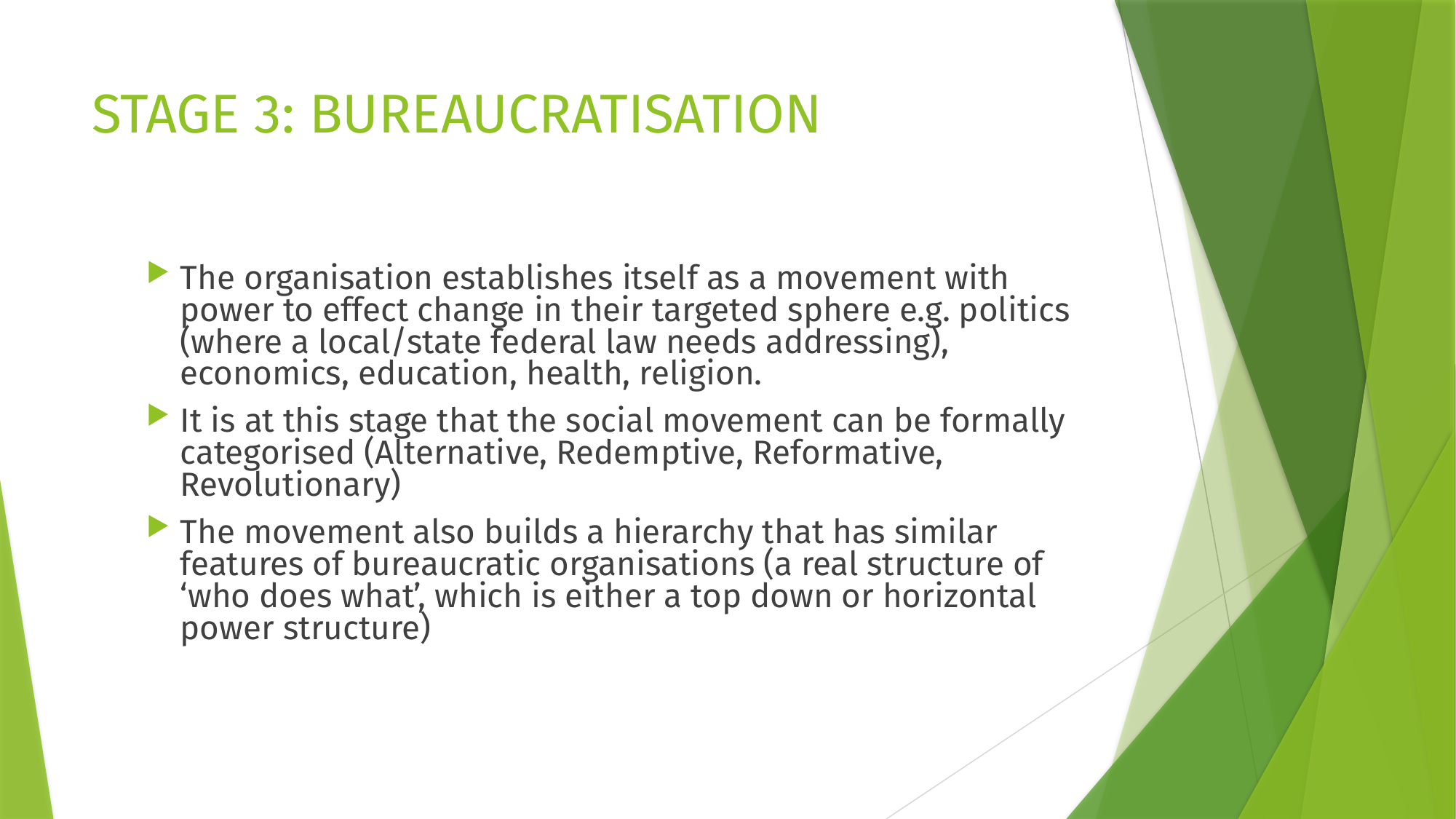

# STAGE 3: BUREAUCRATISATION
The organisation establishes itself as a movement with power to effect change in their targeted sphere e.g. politics (where a local/state federal law needs addressing), economics, education, health, religion.
It is at this stage that the social movement can be formally categorised (Alternative, Redemptive, Reformative, Revolutionary)
The movement also builds a hierarchy that has similar features of bureaucratic organisations (a real structure of ‘who does what’, which is either a top down or horizontal power structure)